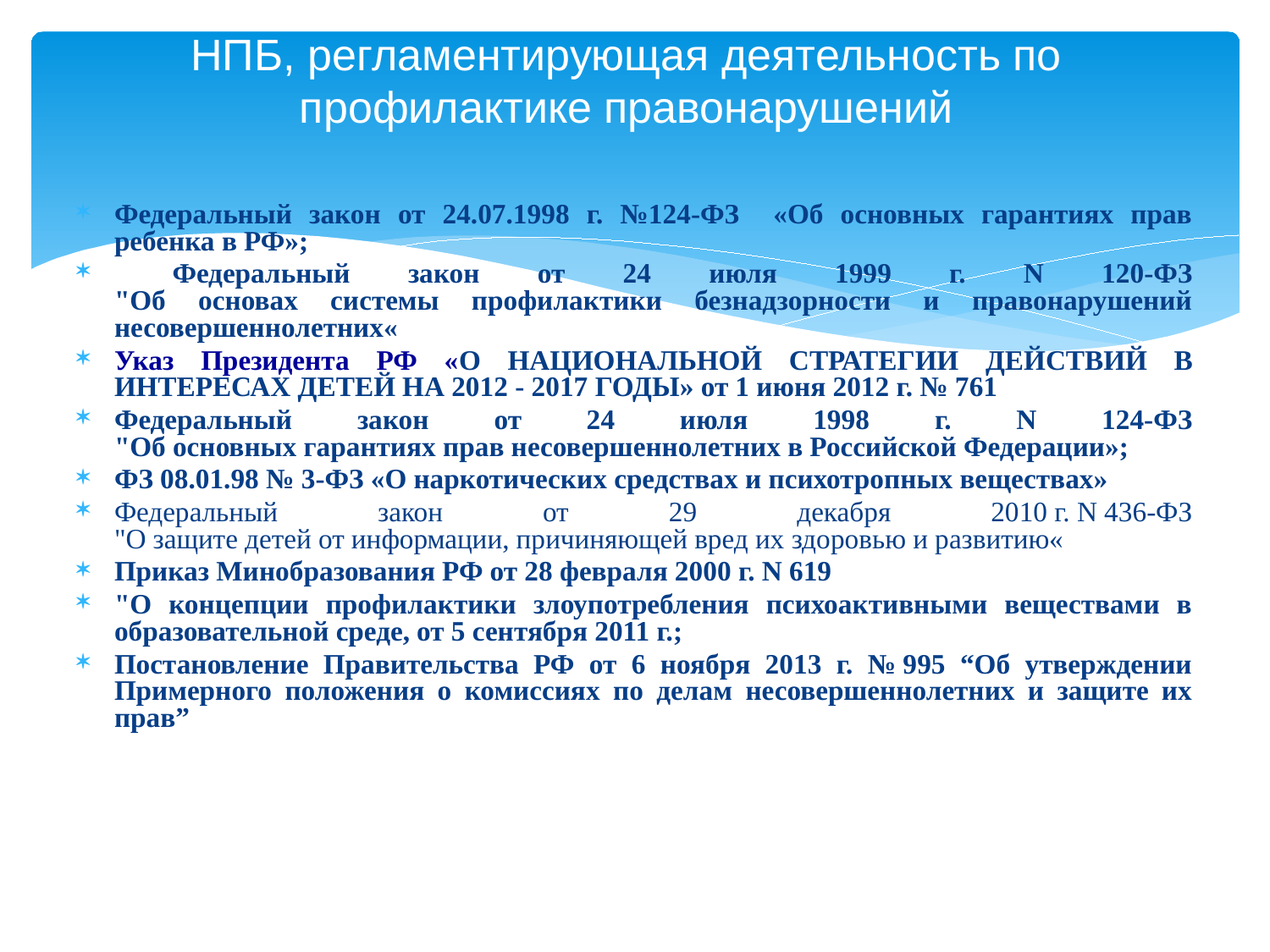

# НПБ, регламентирующая деятельность по профилактике правонарушений

Федеральный закон от 24.07.1998 г. №124-ФЗ  «Об основных гарантиях прав ребенка в РФ»;
 Федеральный закон от 24 июля 1999 г. N 120-ФЗ
"Об основах системы профилактики безнадзорности и правонарушений несовершеннолетних«
Указ Президента РФ «О НАЦИОНАЛЬНОЙ СТРАТЕГИИ ДЕЙСТВИЙ В ИНТЕРЕСАХ ДЕТЕЙ НА 2012 - 2017 ГОДЫ» от 1 июня 2012 г. № 761
Федеральный закон от 24 июля 1998 г. N 124-ФЗ
"Об основных гарантиях прав несовершеннолетних в Российской Федерации»;
ФЗ 08.01.98 № 3-ФЗ «О наркотических средствах и психотропных веществах»
Федеральный закон от 29 декабря 2010 г. N 436-ФЗ
"О защите детей от информации, причиняющей вред их здоровью и развитию«
Приказ Минобразования РФ от 28 февраля 2000 г. N 619
"О концепции профилактики злоупотребления психоактивными веществами в образовательной среде, от 5 сентября 2011 г.;
Постановление Правительства РФ от 6 ноября 2013 г. № 995 “Об утверждении Примерного положения о комиссиях по делам несовершеннолетних и защите их прав”